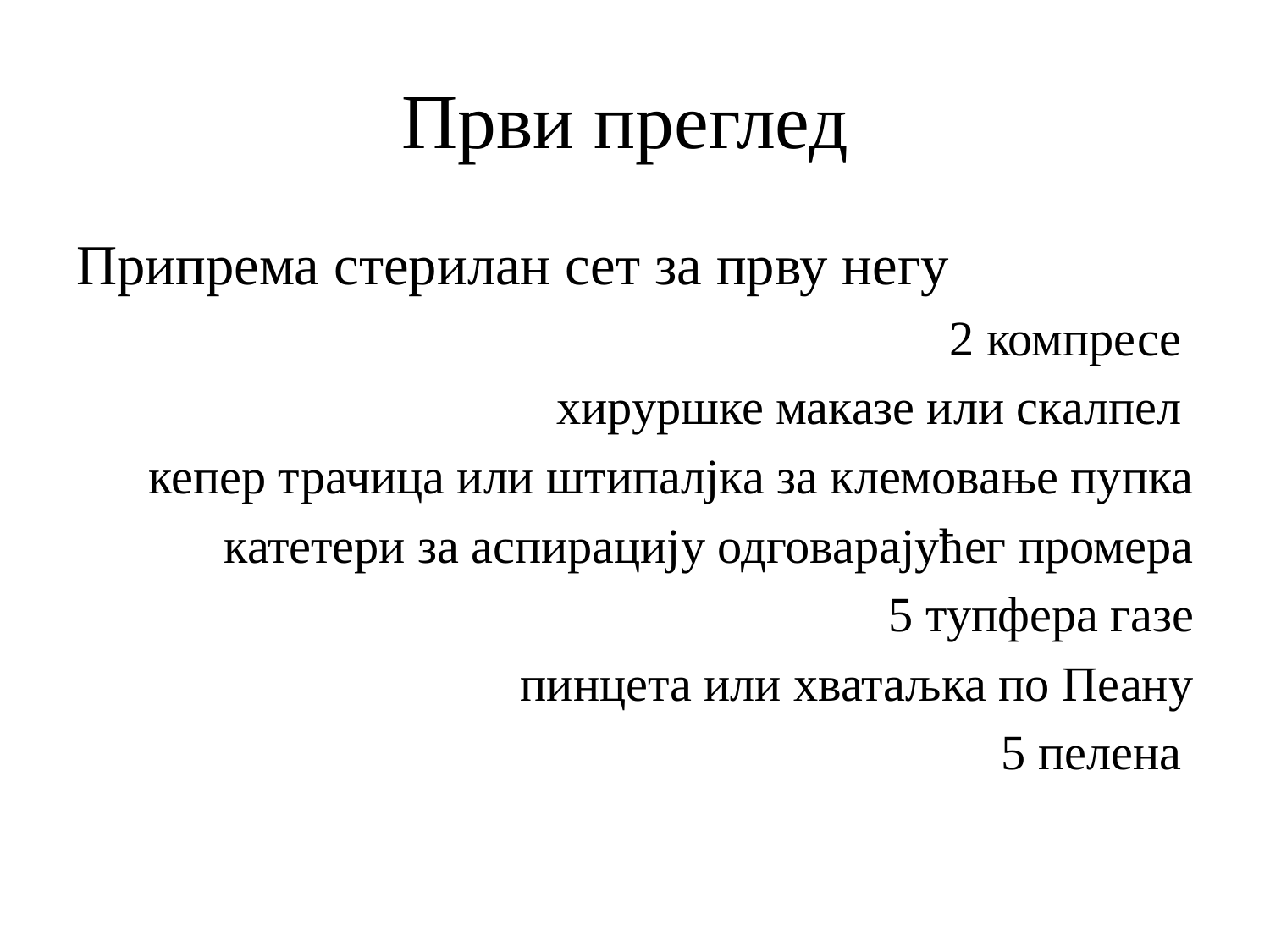

# Први преглед
Припрема стерилан сет за прву негу
2 компресе
хируршке маказе или скалпел
кепер трачица или штипалјка за клемовање пупка
катетери за аспирацију одговарајућег промера
5 тупфера газе
пинцета или хватаљка по Пеану
5 пелена